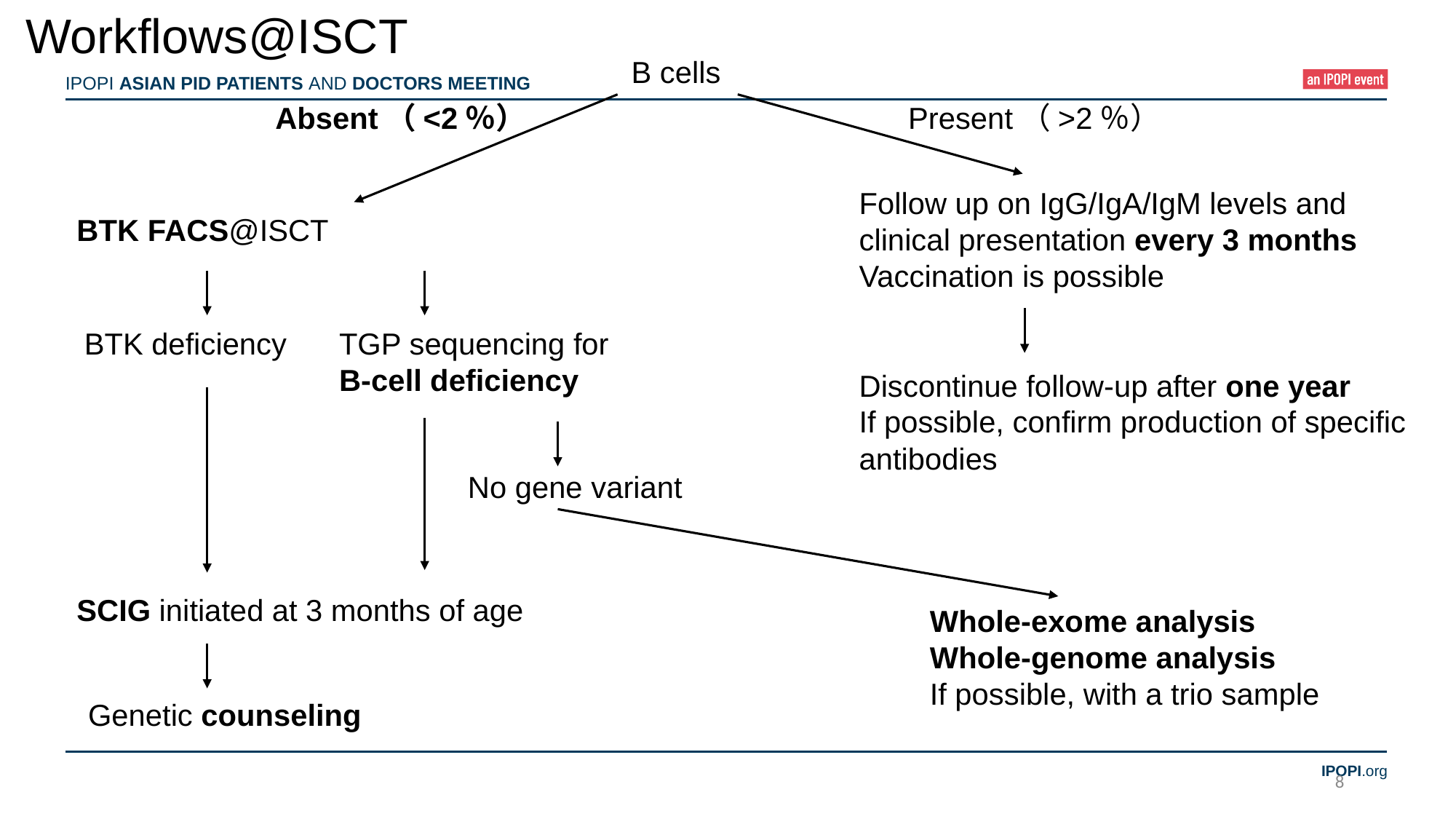

Workflows@ISCT
B cells
Absent（<2％）
Present（>2％）
Follow up on IgG/IgA/IgM levels and clinical presentation every 3 months
Vaccination is possible
BTK FACS@ISCT
BTK deficiency
TGP sequencing for
B-cell deficiency
Discontinue follow-up after one year
If possible, confirm production of specific antibodies
No gene variant
SCIG initiated at 3 months of age
Whole-exome analysis
Whole-genome analysis
If possible, with a trio sample
Genetic counseling
8